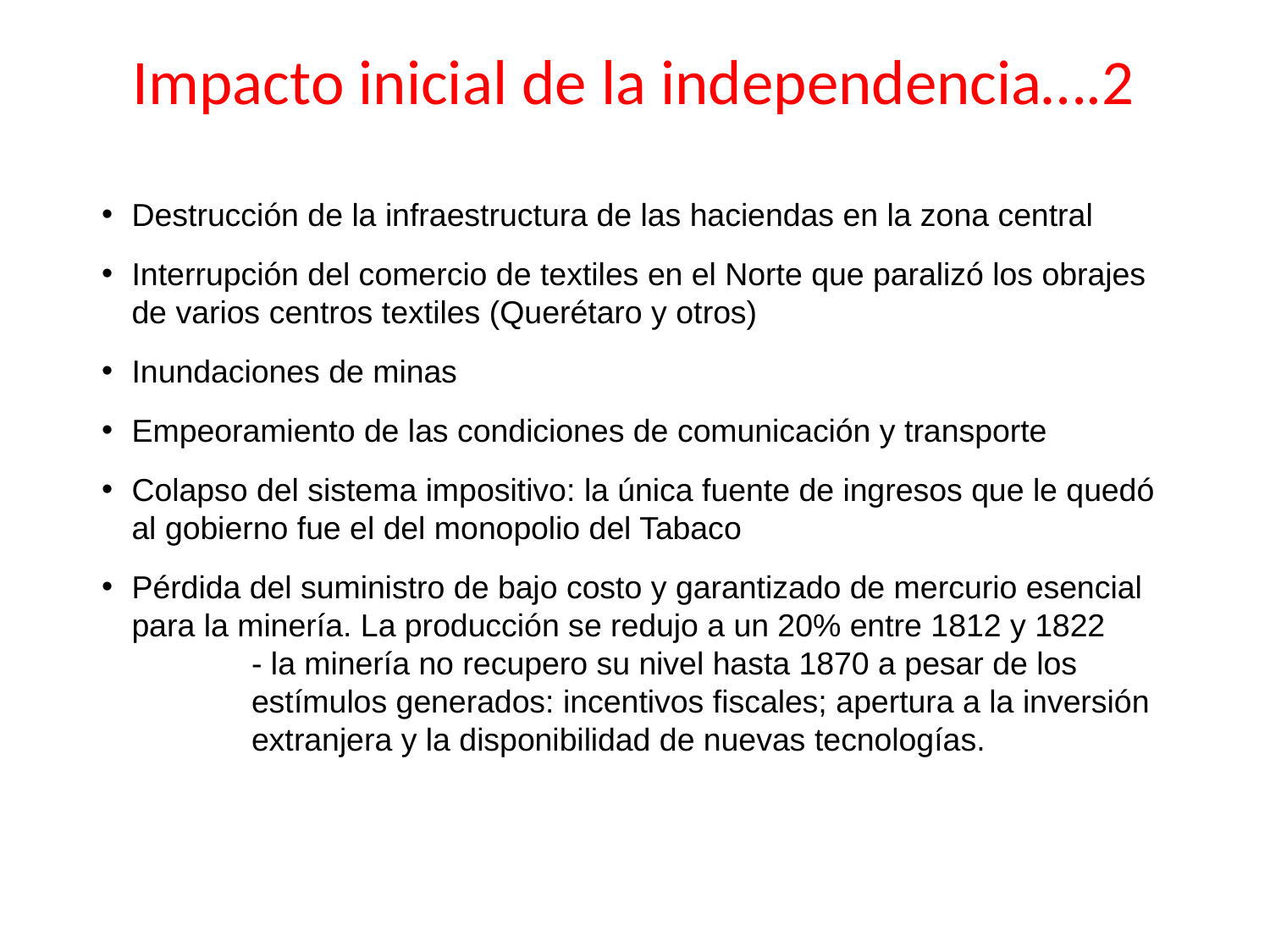

Impacto inicial de la independencia….2
Destrucción de la infraestructura de las haciendas en la zona central

Interrupción del comercio de textiles en el Norte que paralizó los obrajes de varios centros textiles (Querétaro y otros)

Inundaciones de minas

Empeoramiento de las condiciones de comunicación y transporte

Colapso del sistema impositivo: la única fuente de ingresos que le quedó al gobierno fue el del monopolio del Tabaco

Pérdida del suministro de bajo costo y garantizado de mercurio esencial para la minería. La producción se redujo a un 20% entre 1812 y 1822
	- la minería no recupero su nivel hasta 1870 a pesar de los estímulos generados: incentivos fiscales; apertura a la inversión extranjera y la disponibilidad de nuevas tecnologías.